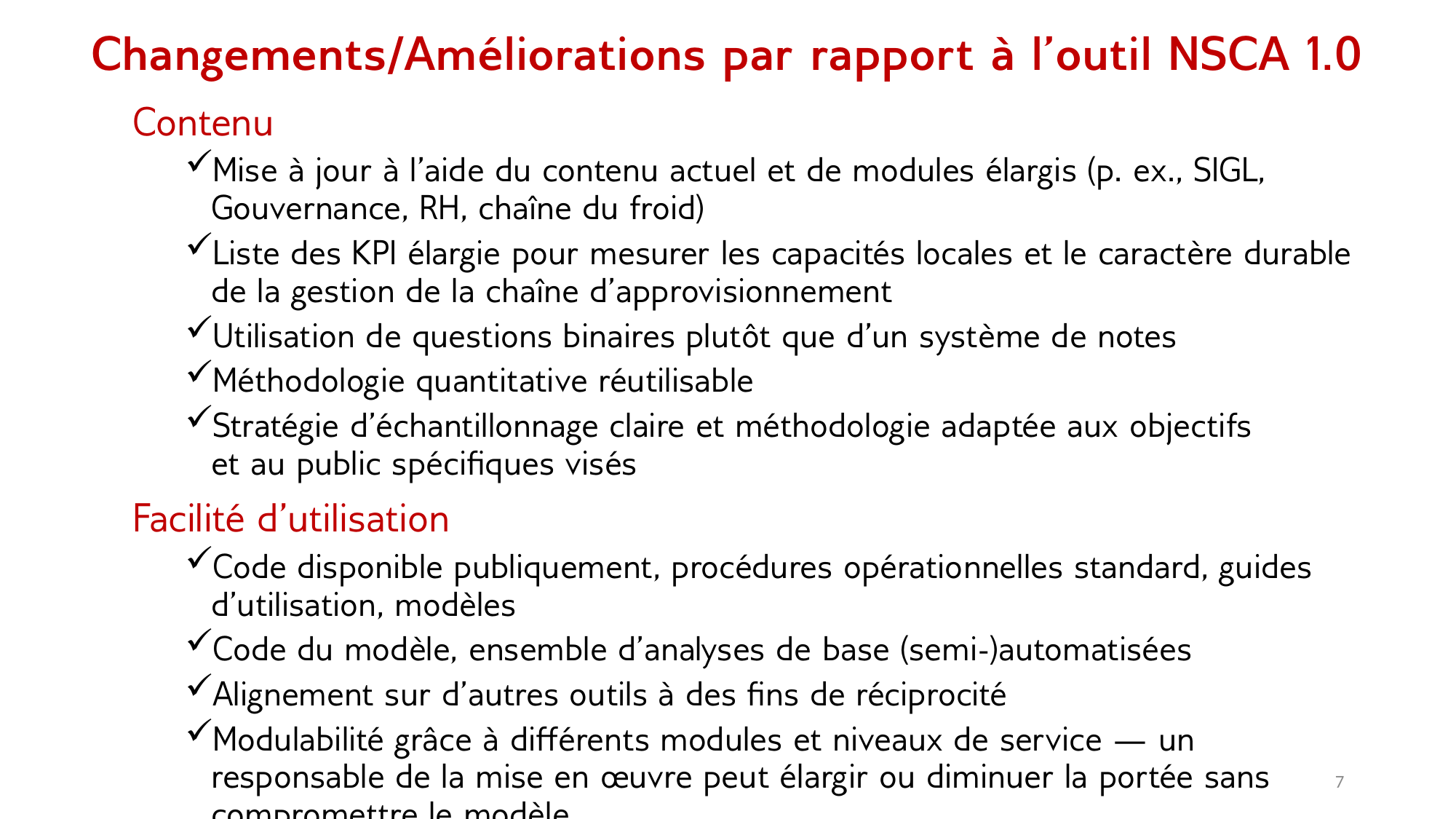

# Changements/Améliorations par rapport à l’outil NSCA 1.0
Contenu
Mise à jour à l’aide du contenu actuel et de modules élargis (p. ex., SIGL, Gouvernance, RH, chaîne du froid)
Liste des KPI élargie pour mesurer les capacités locales et le caractère durable de la gestion de la chaîne d’approvisionnement
Utilisation de questions binaires plutôt que d’un système de notes
Méthodologie quantitative réutilisable
Stratégie d’échantillonnage claire et méthodologie adaptée aux objectifs
et au public spécifiques visés
Facilité d’utilisation
Code disponible publiquement, procédures opérationnelles standard, guides d’utilisation, modèles
Code du modèle, ensemble d’analyses de base (semi-)automatisées
Alignement sur d’autres outils à des fins de réciprocité
Modulabilité grâce à différents modules et niveaux de service — un responsable de la mise en œuvre peut élargir ou diminuer la portée sans compromettre le modèle
7